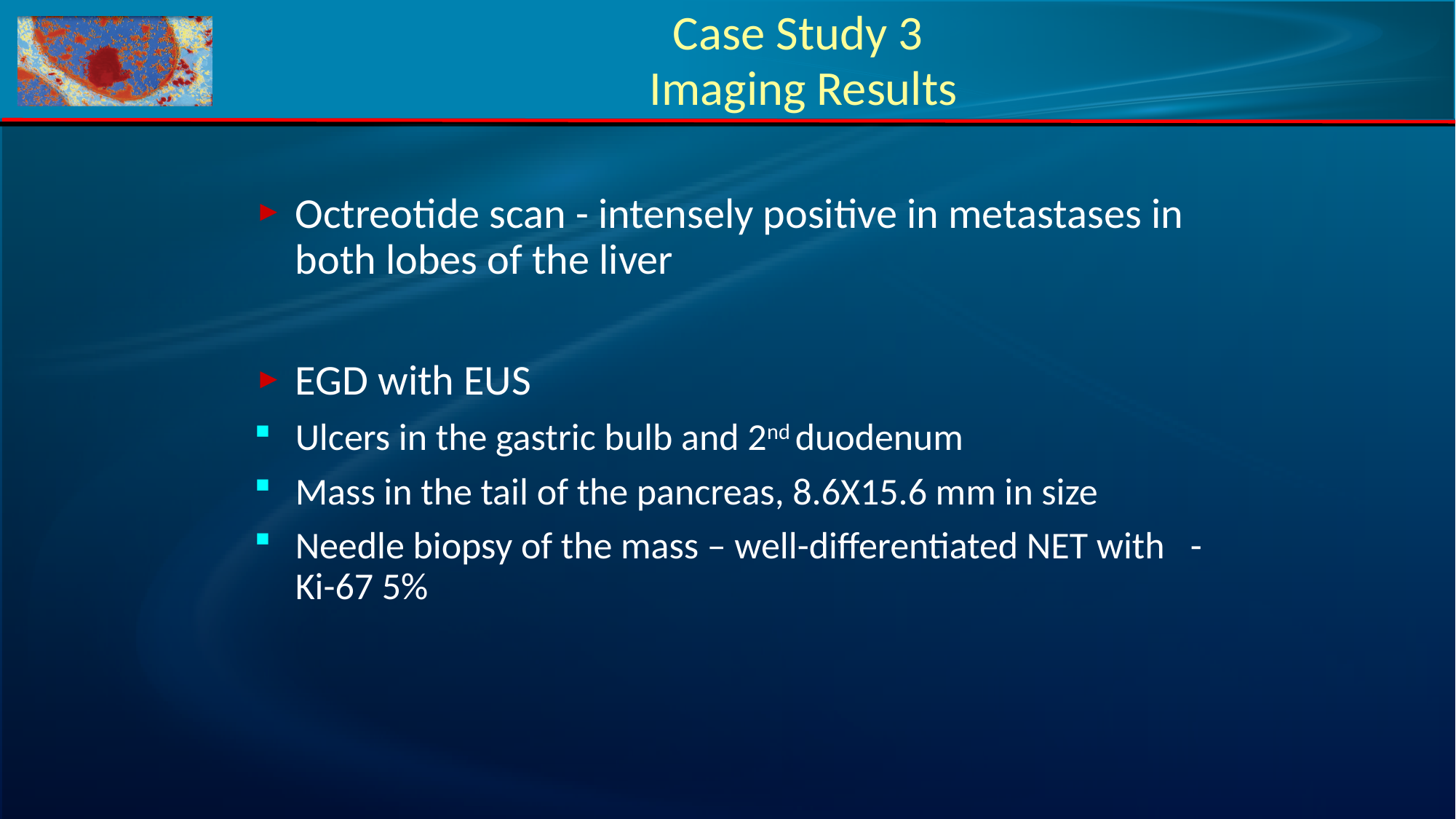

# Case Study 3 Imaging Results
Octreotide scan - intensely positive in metastases in both lobes of the liver

EGD with EUS
Ulcers in the gastric bulb and 2nd duodenum
Mass in the tail of the pancreas, 8.6X15.6 mm in size
Needle biopsy of the mass – well-differentiated NET with   -  Ki-67 5%